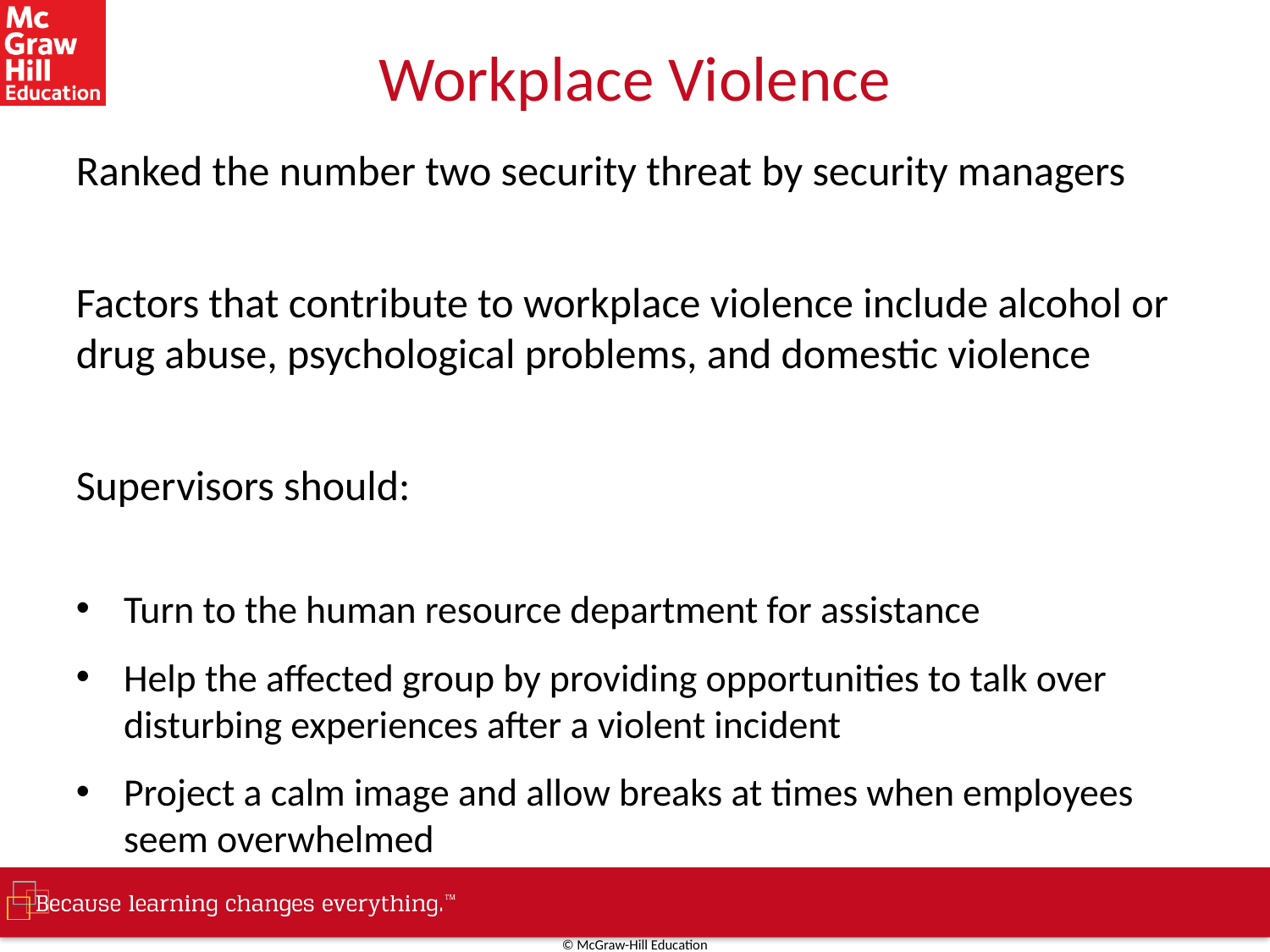

# Workplace Violence
Ranked the number two security threat by security managers

Factors that contribute to workplace violence include alcohol or drug abuse, psychological problems, and domestic violence

Supervisors should:

Turn to the human resource department for assistance
Help the affected group by providing opportunities to talk over disturbing experiences after a violent incident
Project a calm image and allow breaks at times when employees seem overwhelmed